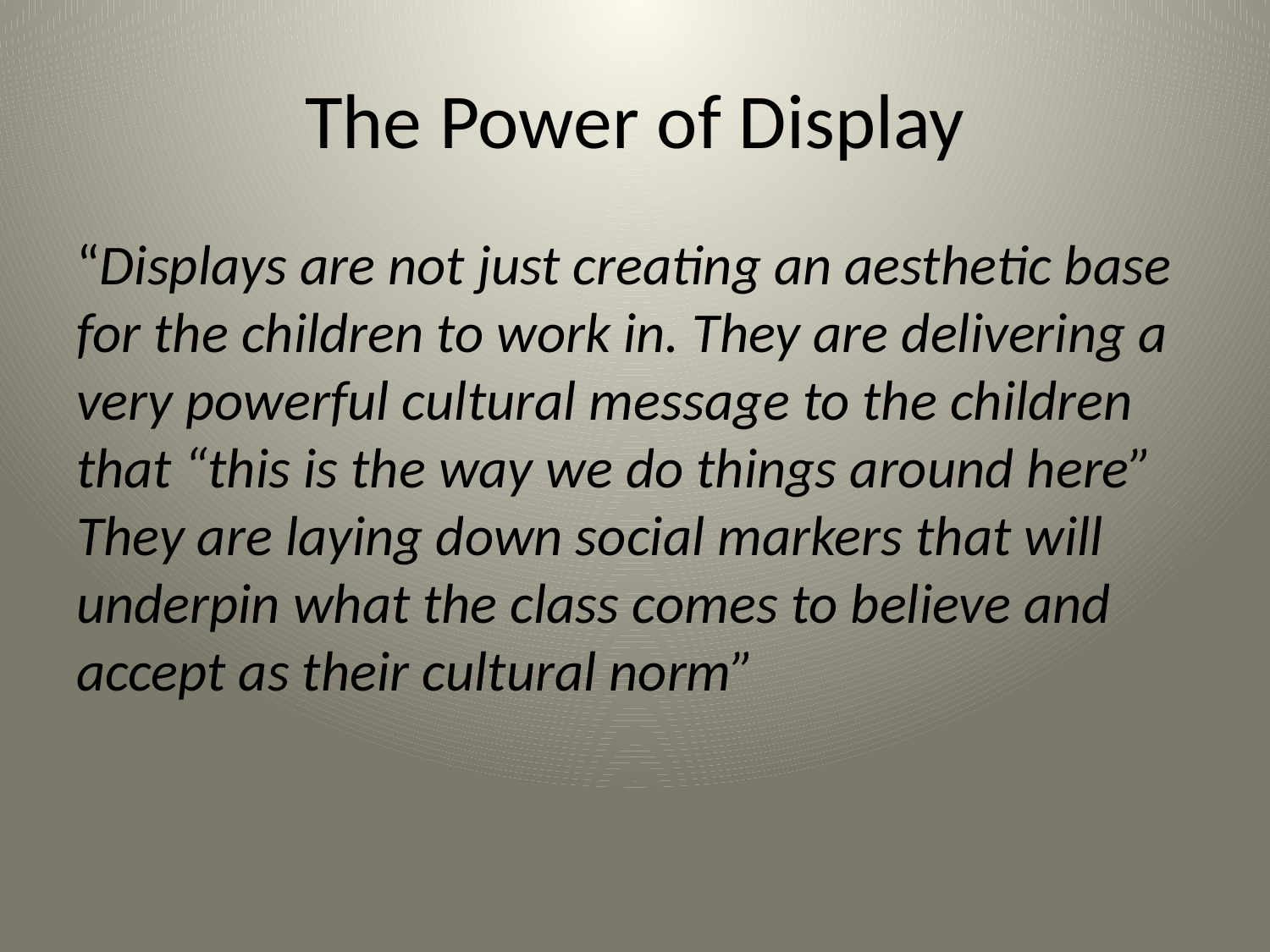

# The Power of Display
“Displays are not just creating an aesthetic base for the children to work in. They are delivering a very powerful cultural message to the children that “this is the way we do things around here” They are laying down social markers that will underpin what the class comes to believe and accept as their cultural norm”